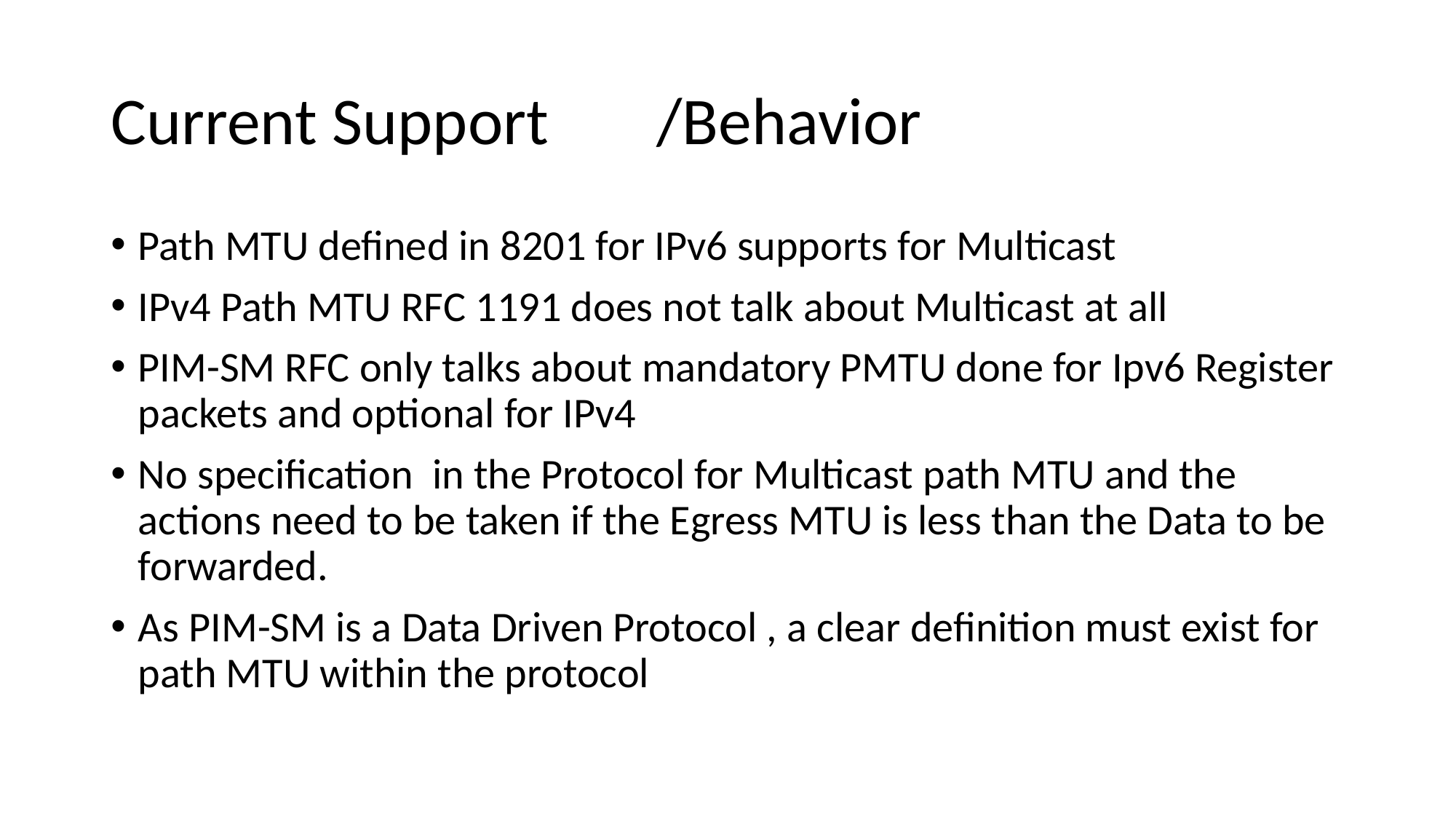

# Current Support	/Behavior
Path MTU defined in 8201 for IPv6 supports for Multicast
IPv4 Path MTU RFC 1191 does not talk about Multicast at all
PIM-SM RFC only talks about mandatory PMTU done for Ipv6 Register packets and optional for IPv4
No specification  in the Protocol for Multicast path MTU and the actions need to be taken if the Egress MTU is less than the Data to be forwarded.
As PIM-SM is a Data Driven Protocol , a clear definition must exist for path MTU within the protocol